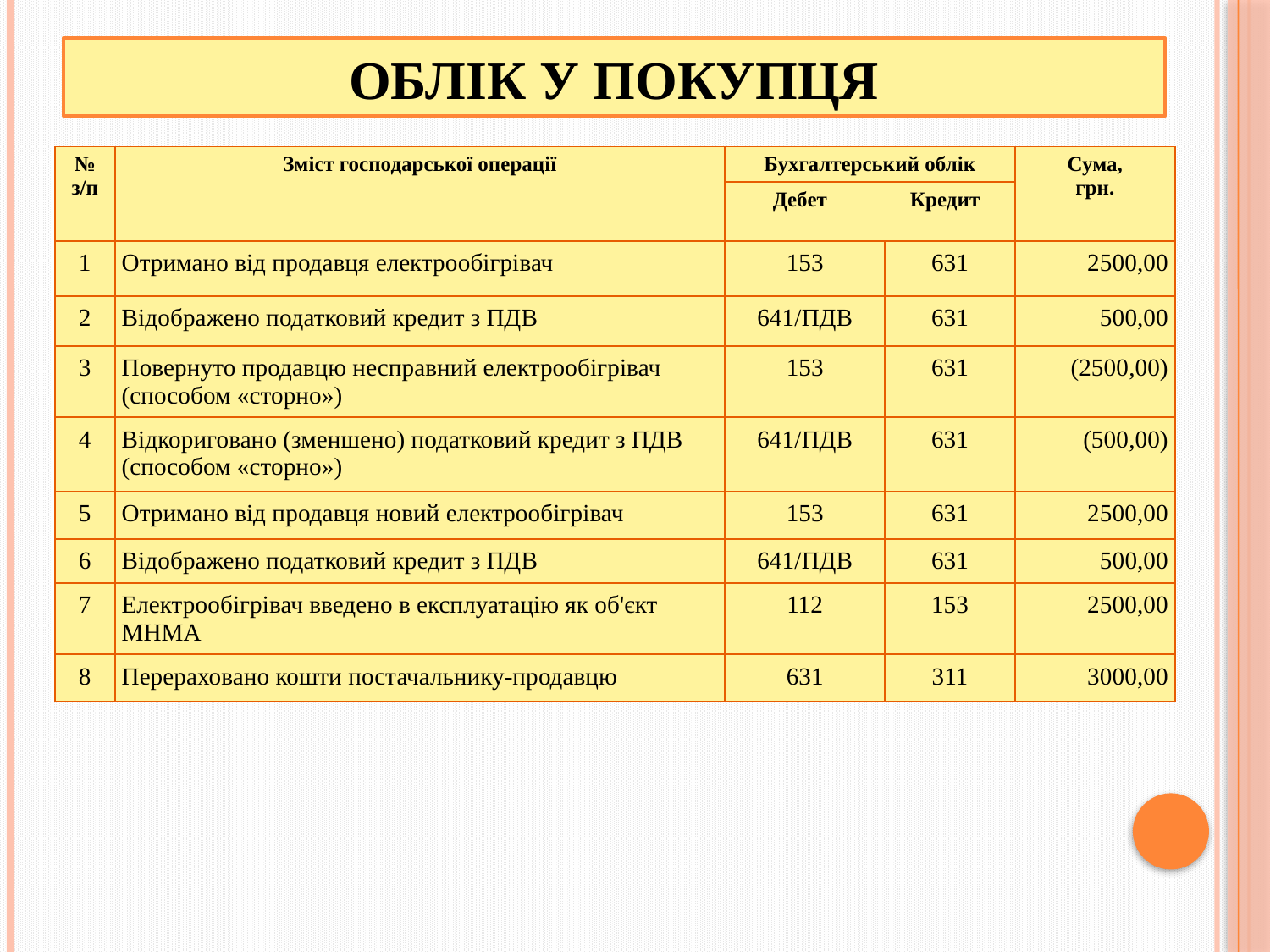

# Облік у покупця
| № з/п | Зміст господарської операції | Бухгалтерський облік |  | Сума, грн. |
| --- | --- | --- | --- | --- |
|  |  | Дебет | Кредит |  |
|  |  |  |  |  |
| --- | --- | --- | --- | --- |
| 1 | Отримано від продавця електрообігрівач | 153 | 631 | 2500,00 |
| 2 | Відображено податковий кредит з ПДВ | 641/ПДВ | 631 | 500,00 |
| 3 | Повернуто продавцю несправний електрообігрівач (способом «сторно») | 153 | 631 | (2500,00) |
| 4 | Відкориговано (зменшено) податковий кредит з ПДВ (способом «сторно») | 641/ПДВ | 631 | (500,00) |
| 5 | Отримано від продавця новий електрообігрівач | 153 | 631 | 2500,00 |
| 6 | Відображено податковий кредит з ПДВ | 641/ПДВ | 631 | 500,00 |
| 7 | Електрообігрівач введено в експлуатацію як об'єкт МНМА | 112 | 153 | 2500,00 |
| 8 | Перераховано кошти постачальнику-продавцю | 631 | 311 | 3000,00 |